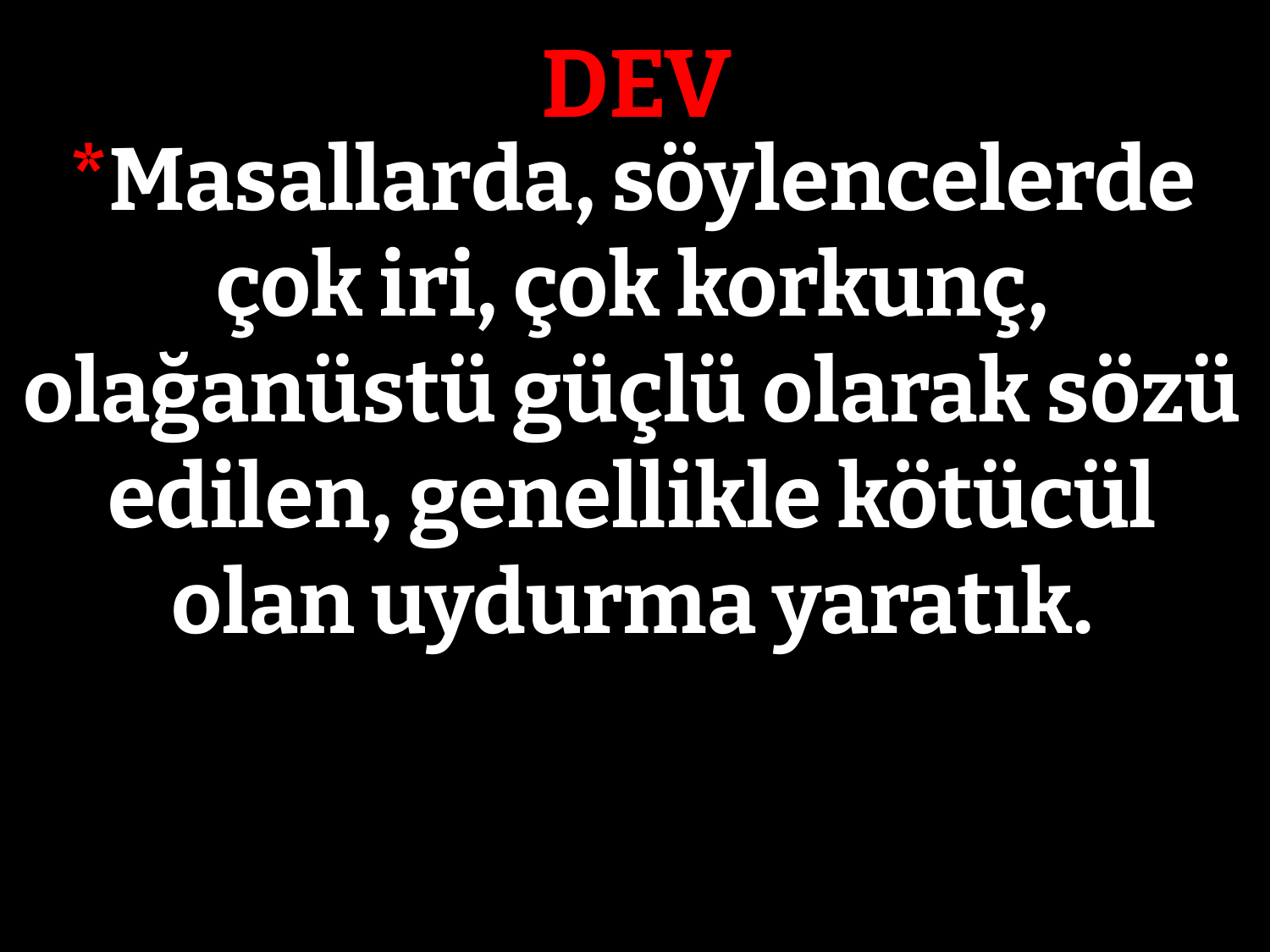

DEV
*Masallarda, söylencelerde çok iri, çok korkunç, olağanüstü güçlü olarak sözü edilen, genellikle kötücül olan uydurma yaratık.